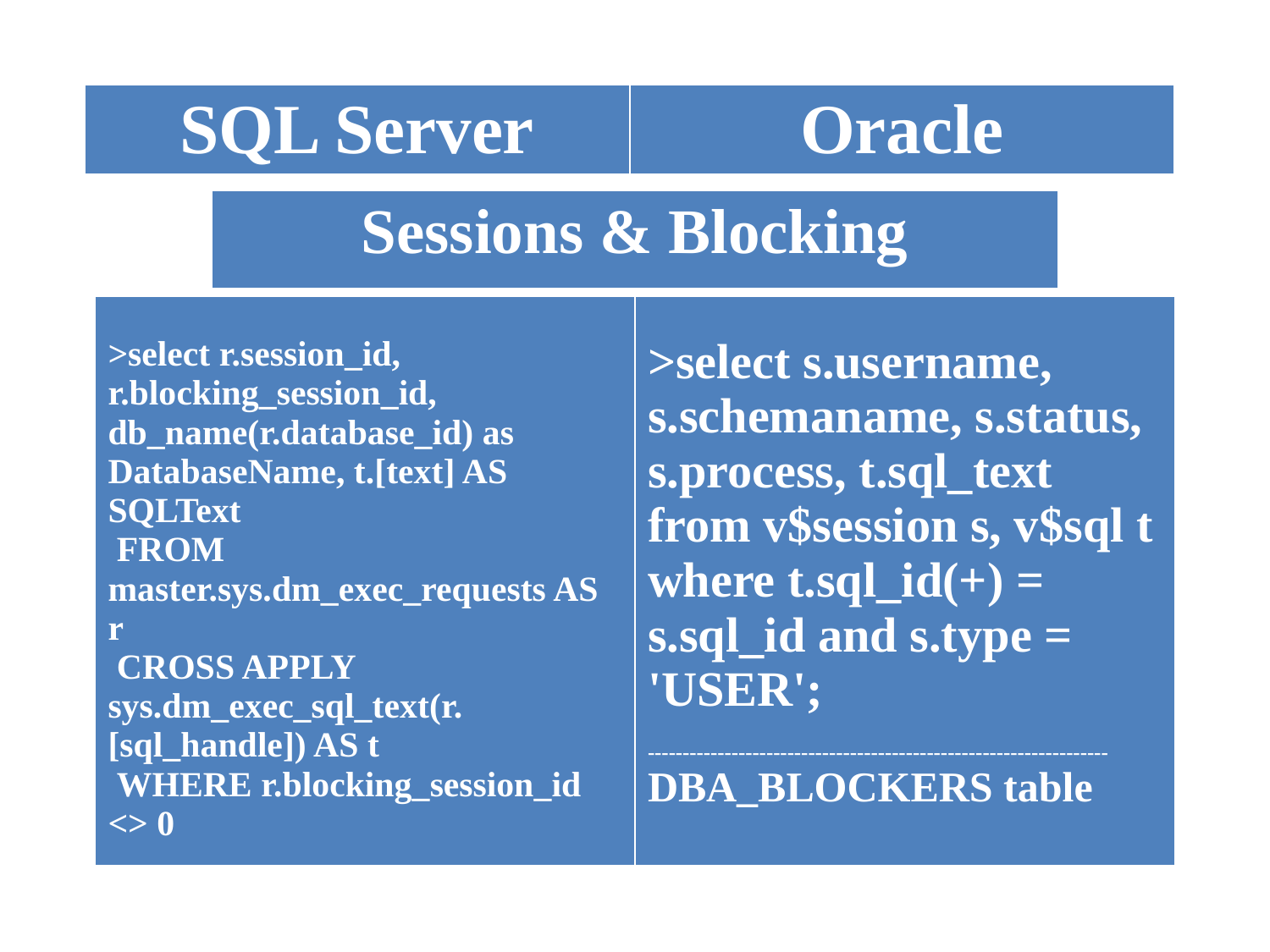

| SQL Server | Oracle |
| --- | --- |
| Sessions & Blocking |
| --- |
| >select r.session\_id, r.blocking\_session\_id, db\_name(r.database\_id) as DatabaseName, t.[text] AS SQLText FROM master.sys.dm\_exec\_requests AS r CROSS APPLY sys.dm\_exec\_sql\_text(r.[sql\_handle]) AS t WHERE r.blocking\_session\_id <> 0 | >select s.username, s.schemaname, s.status, s.process, t.sql\_text from v$session s, v$sql t where t.sql\_id(+) = s.sql\_id and s.type = 'USER'; ------------------------------------------------------------------ DBA\_BLOCKERS table |
| --- | --- |